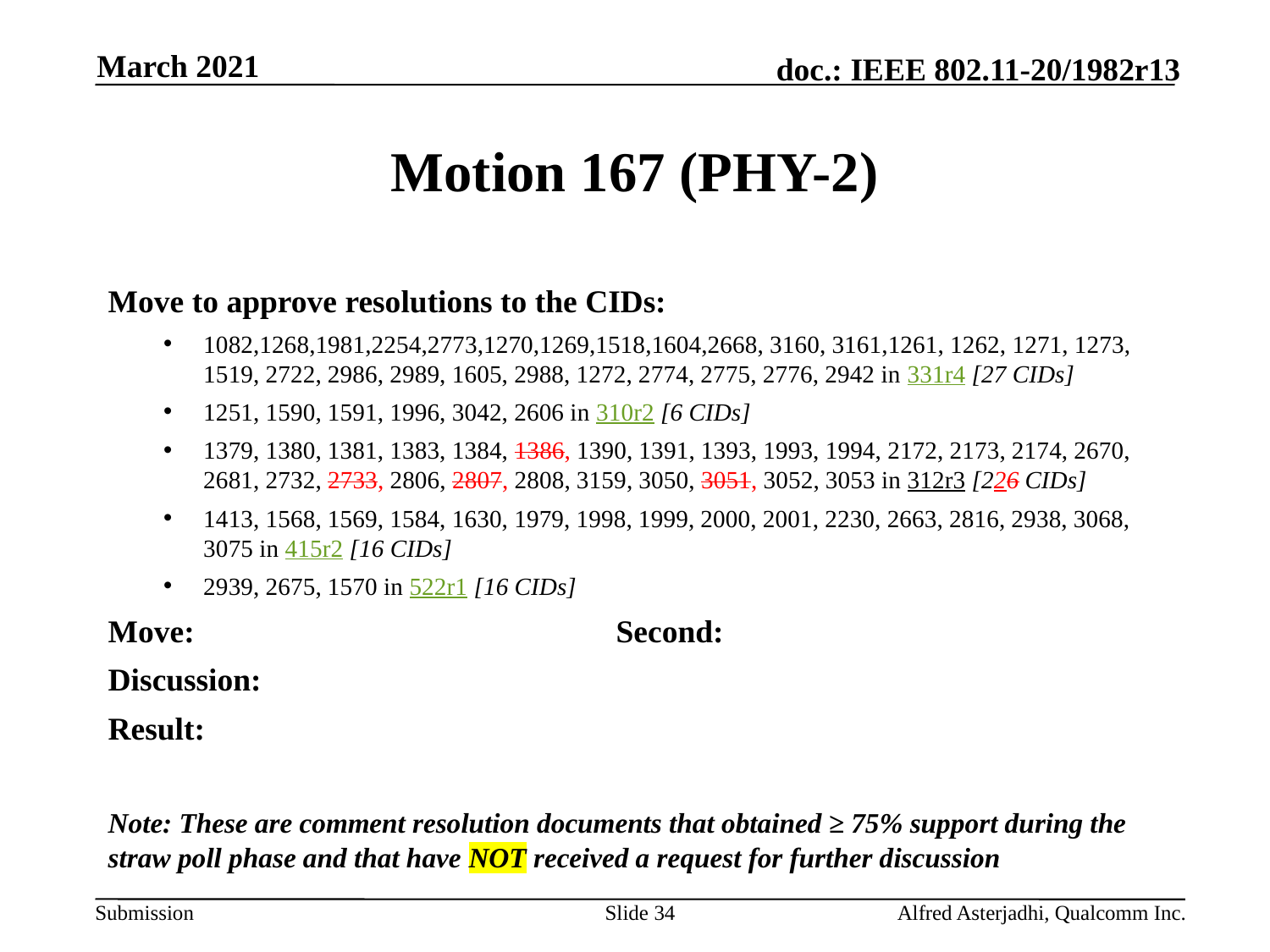

March 2021
# Motion 167 (PHY-2)
Move to approve resolutions to the CIDs:
1082,1268,1981,2254,2773,1270,1269,1518,1604,2668, 3160, 3161,1261, 1262, 1271, 1273, 1519, 2722, 2986, 2989, 1605, 2988, 1272, 2774, 2775, 2776, 2942 in 331r4 [27 CIDs]
1251, 1590, 1591, 1996, 3042, 2606 in 310r2 [6 CIDs]
1379, 1380, 1381, 1383, 1384, 1386, 1390, 1391, 1393, 1993, 1994, 2172, 2173, 2174, 2670, 2681, 2732, 2733, 2806, 2807, 2808, 3159, 3050, 3051, 3052, 3053 in 312r3 [226 CIDs]
1413, 1568, 1569, 1584, 1630, 1979, 1998, 1999, 2000, 2001, 2230, 2663, 2816, 2938, 3068, 3075 in 415r2 [16 CIDs]
2939, 2675, 1570 in 522r1 [16 CIDs]
Move: 				Second:
Discussion:
Result:

Note: These are comment resolution documents that obtained ≥ 75% support during the straw poll phase and that have NOT received a request for further discussion
Slide 34
Alfred Asterjadhi, Qualcomm Inc.